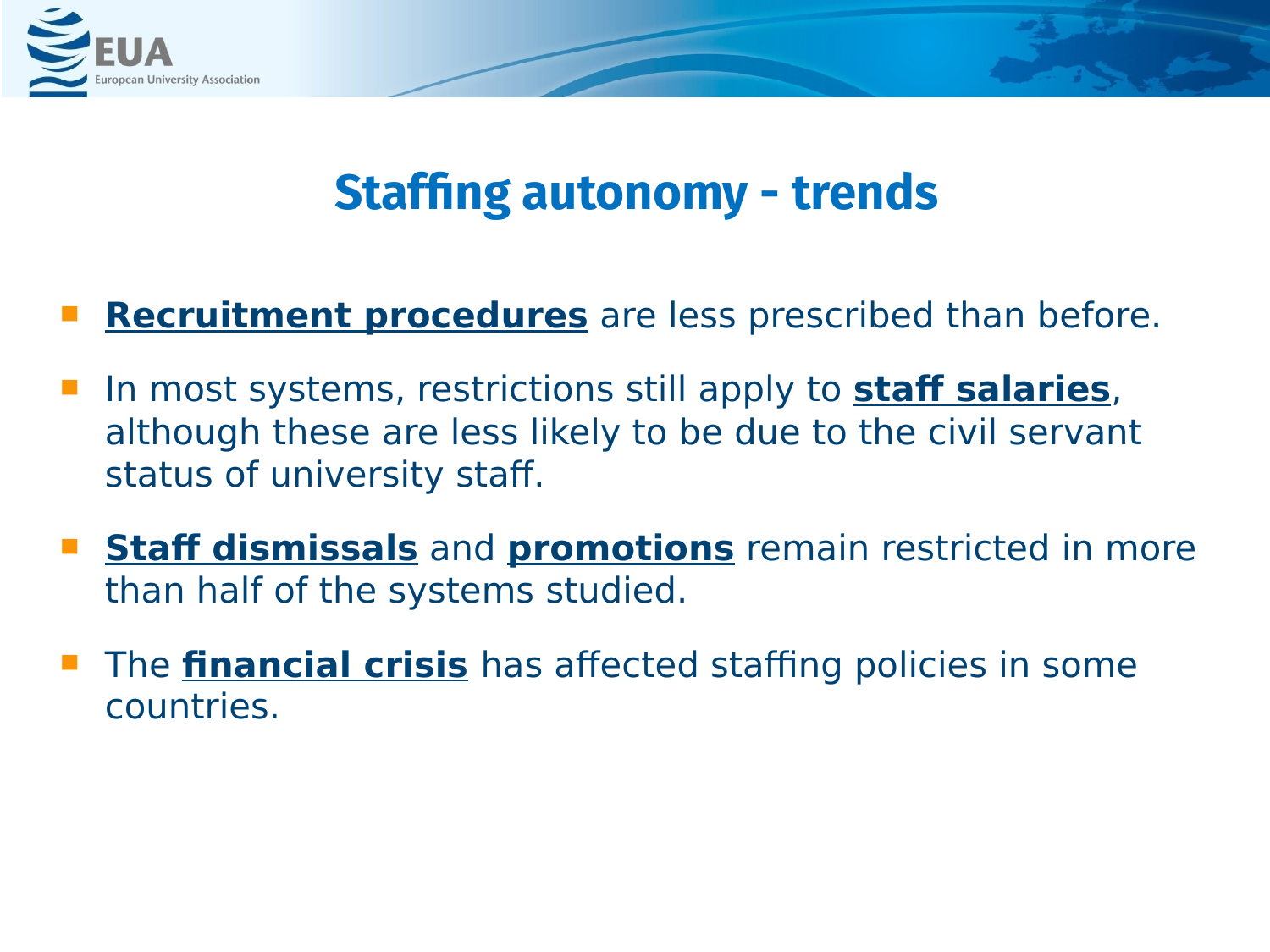

# Staffing autonomy - trends
Recruitment procedures are less prescribed than before.
In most systems, restrictions still apply to staff salaries, although these are less likely to be due to the civil servant status of university staff.
Staff dismissals and promotions remain restricted in more than half of the systems studied.
The financial crisis has affected staffing policies in some countries.